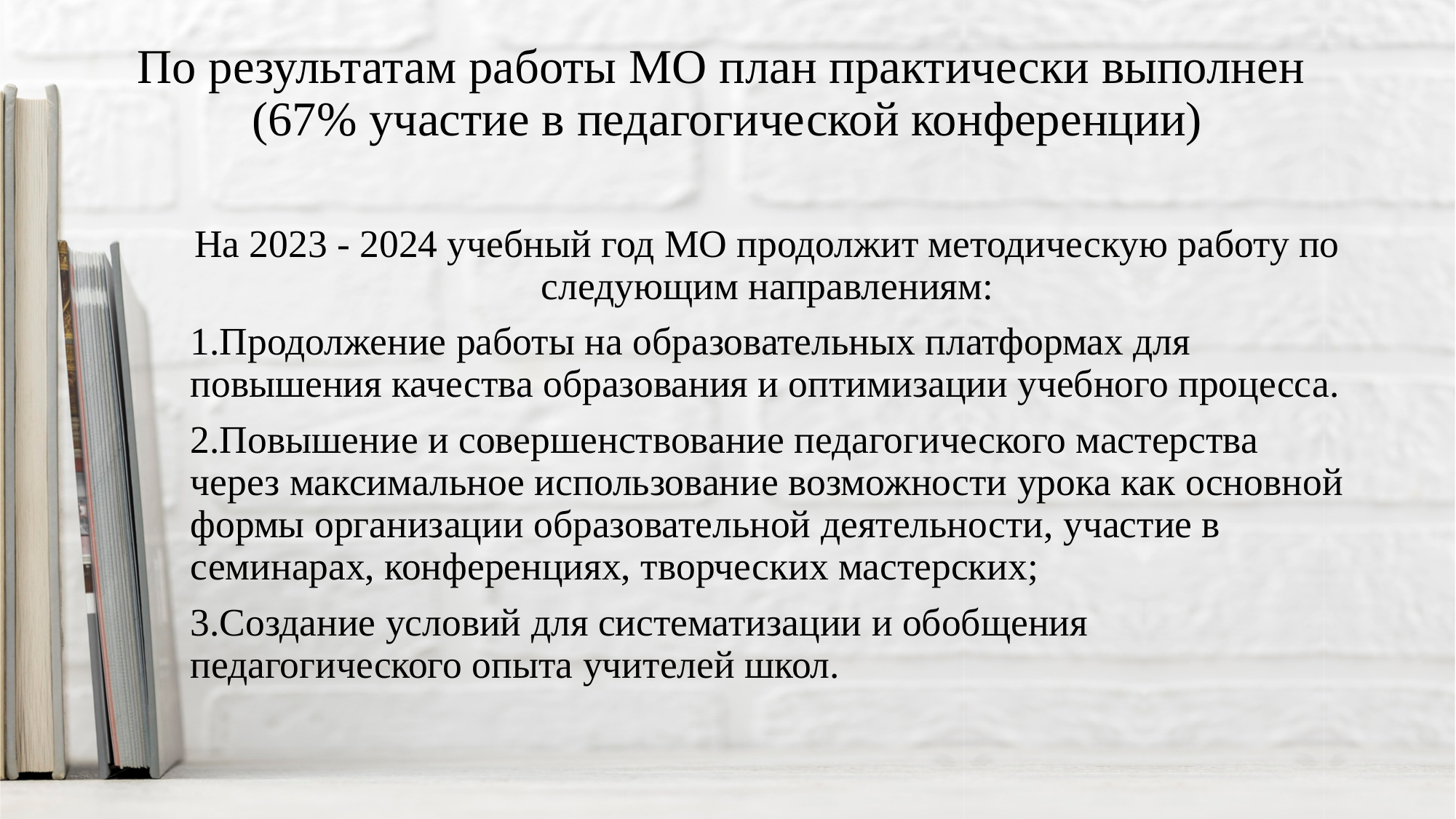

# По результатам работы МО план практически выполнен (67% участие в педагогической конференции)
На 2023 - 2024 учебный год МО продолжит методическую работу по следующим направлениям:
1.Продолжение работы на образовательных платформах для повышения качества образования и оптимизации учебного процесса.
2.Повышение и совершенствование педагогического мастерства через максимальное использование возможности урока как основной формы организации образовательной деятельности, участие в семинарах, конференциях, творческих мастерских;
3.Создание условий для систематизации и обобщения педагогического опыта учителей школ.